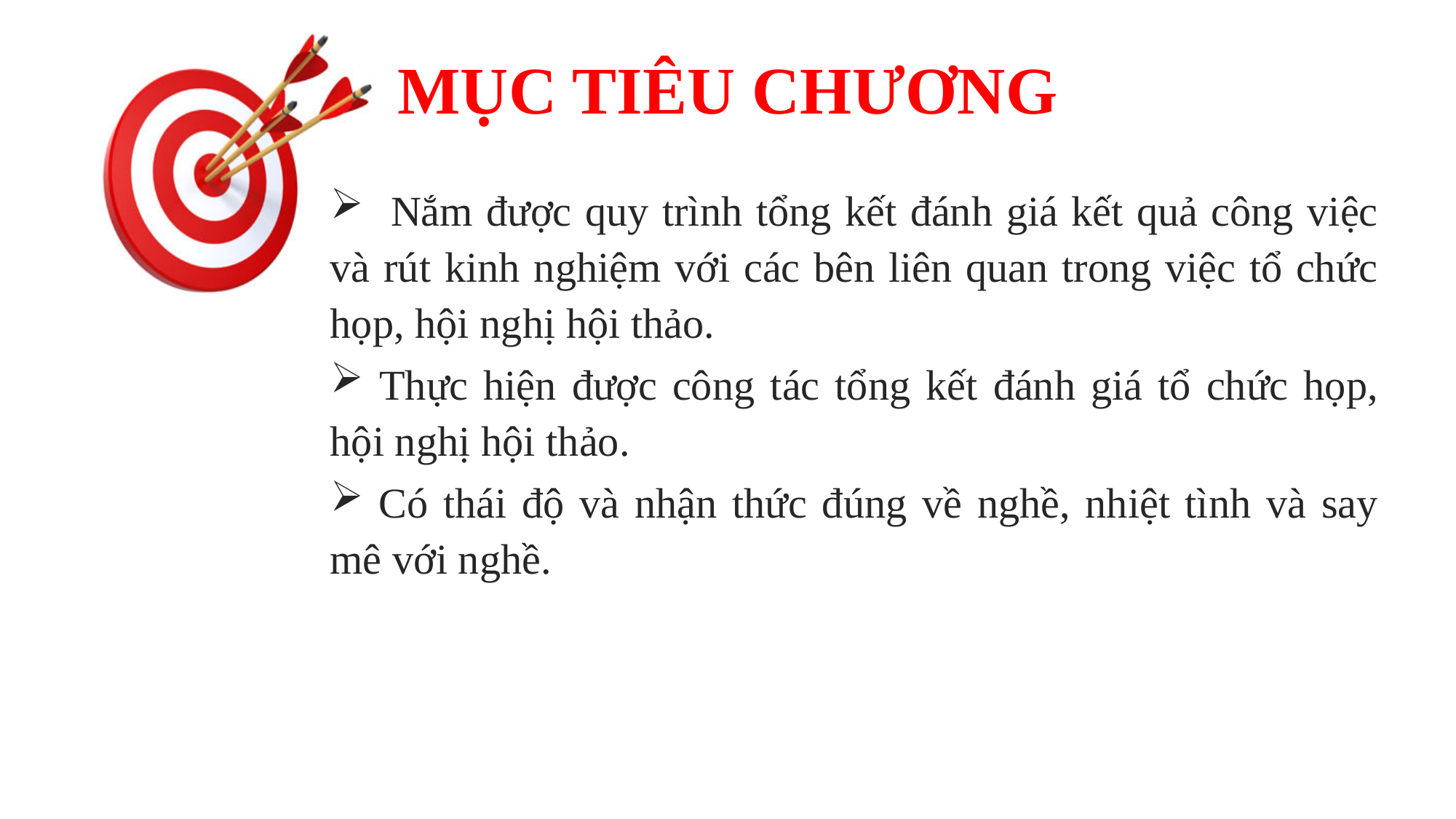

Nắm được quy trình tổng kết đánh giá kết quả công việc và rút kinh nghiệm với các bên liên quan trong việc tổ chức họp, hội nghị hội thảo.
 Thực hiện được công tác tổng kết đánh giá tổ chức họp, hội nghị hội thảo.
 Có thái độ và nhận thức đúng về nghề, nhiệt tình và say mê với nghề.